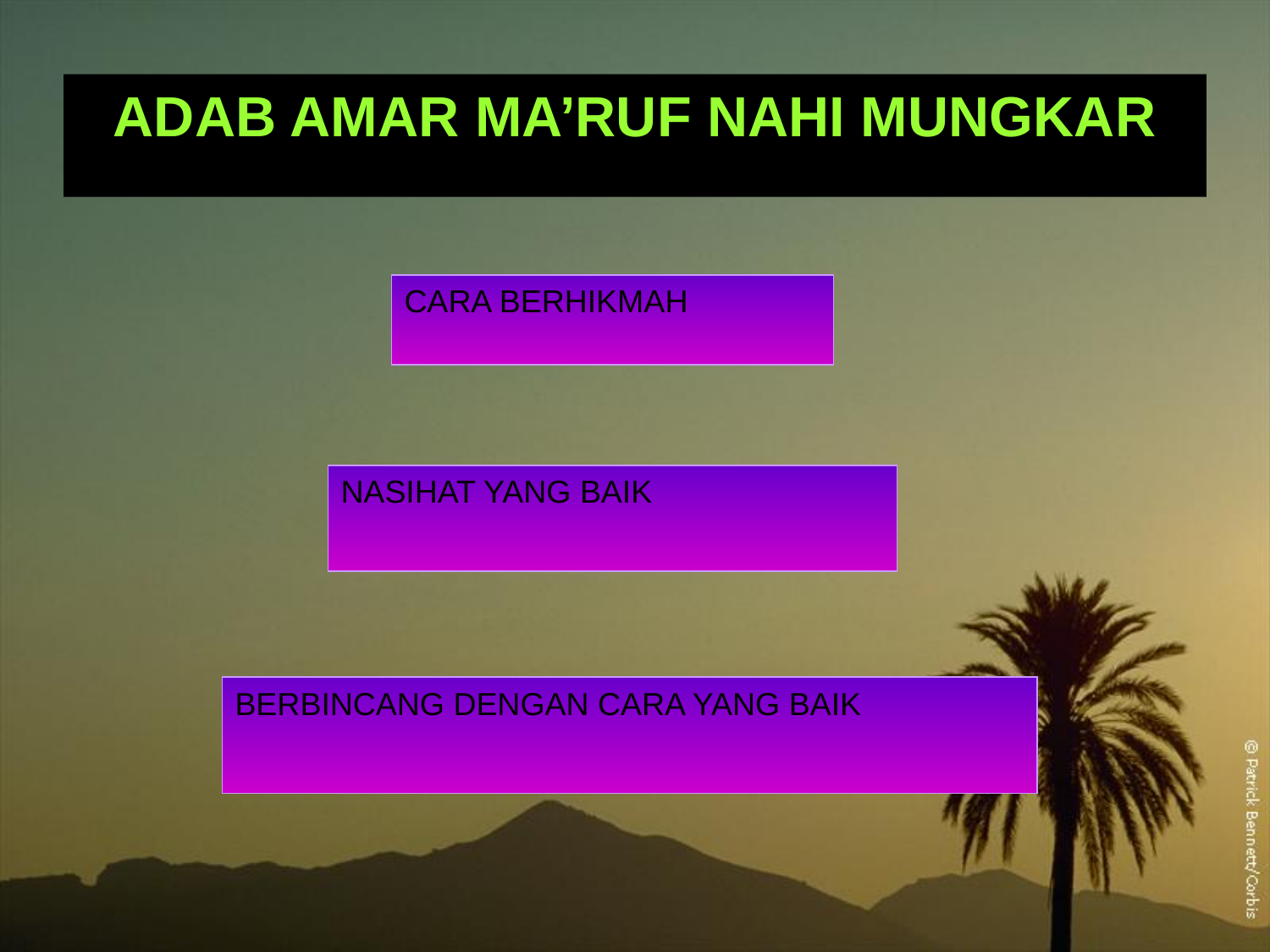

# ADAB AMAR MA’RUF NAHI MUNGKAR
CARA BERHIKMAH
NASIHAT YANG BAIK
BERBINCANG DENGAN CARA YANG BAIK